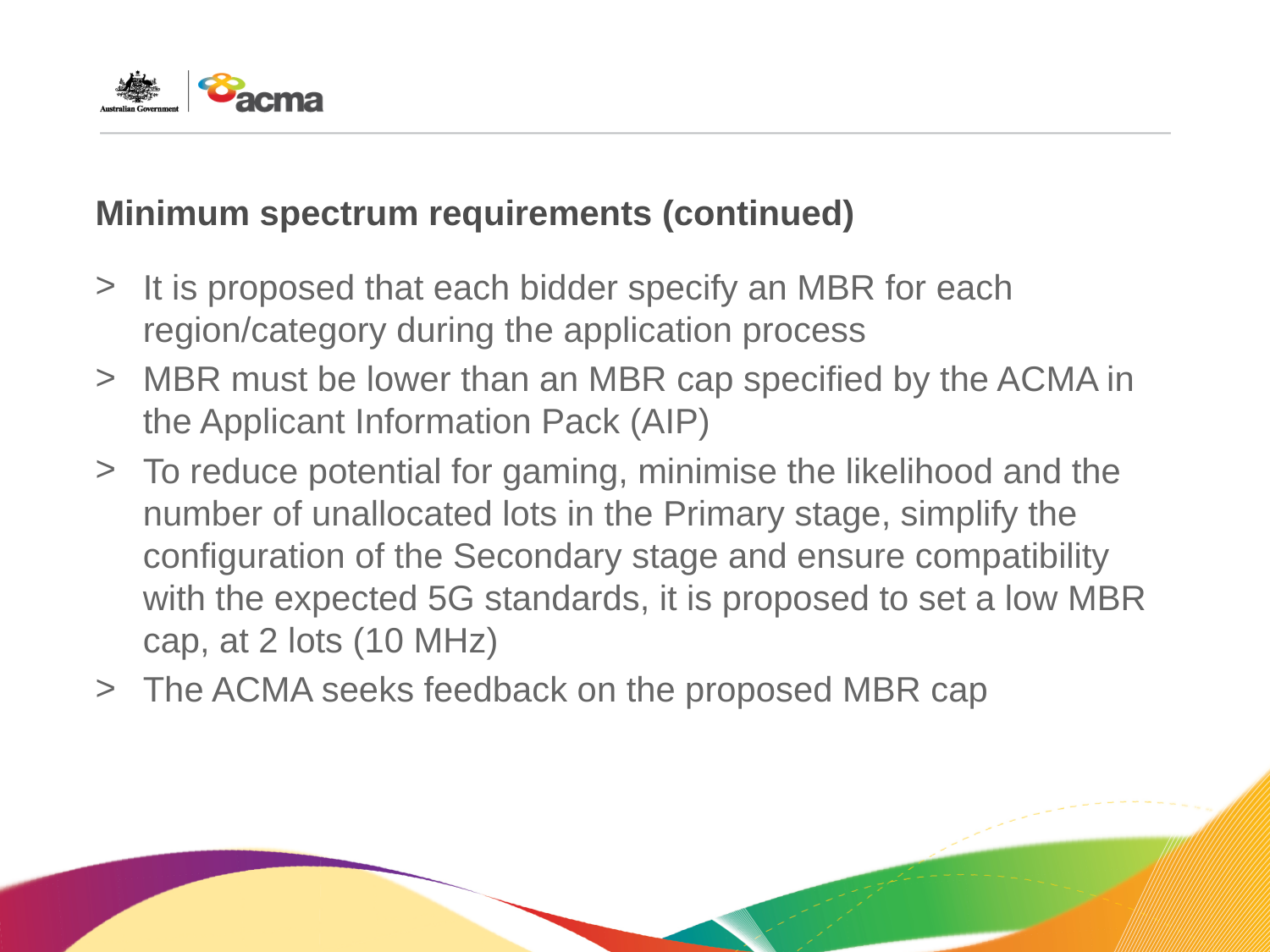

# Minimum spectrum requirements (continued)
It is proposed that each bidder specify an MBR for each region/category during the application process
MBR must be lower than an MBR cap specified by the ACMA in the Applicant Information Pack (AIP)
To reduce potential for gaming, minimise the likelihood and the number of unallocated lots in the Primary stage, simplify the configuration of the Secondary stage and ensure compatibility with the expected 5G standards, it is proposed to set a low MBR cap, at 2 lots (10 MHz)
The ACMA seeks feedback on the proposed MBR cap